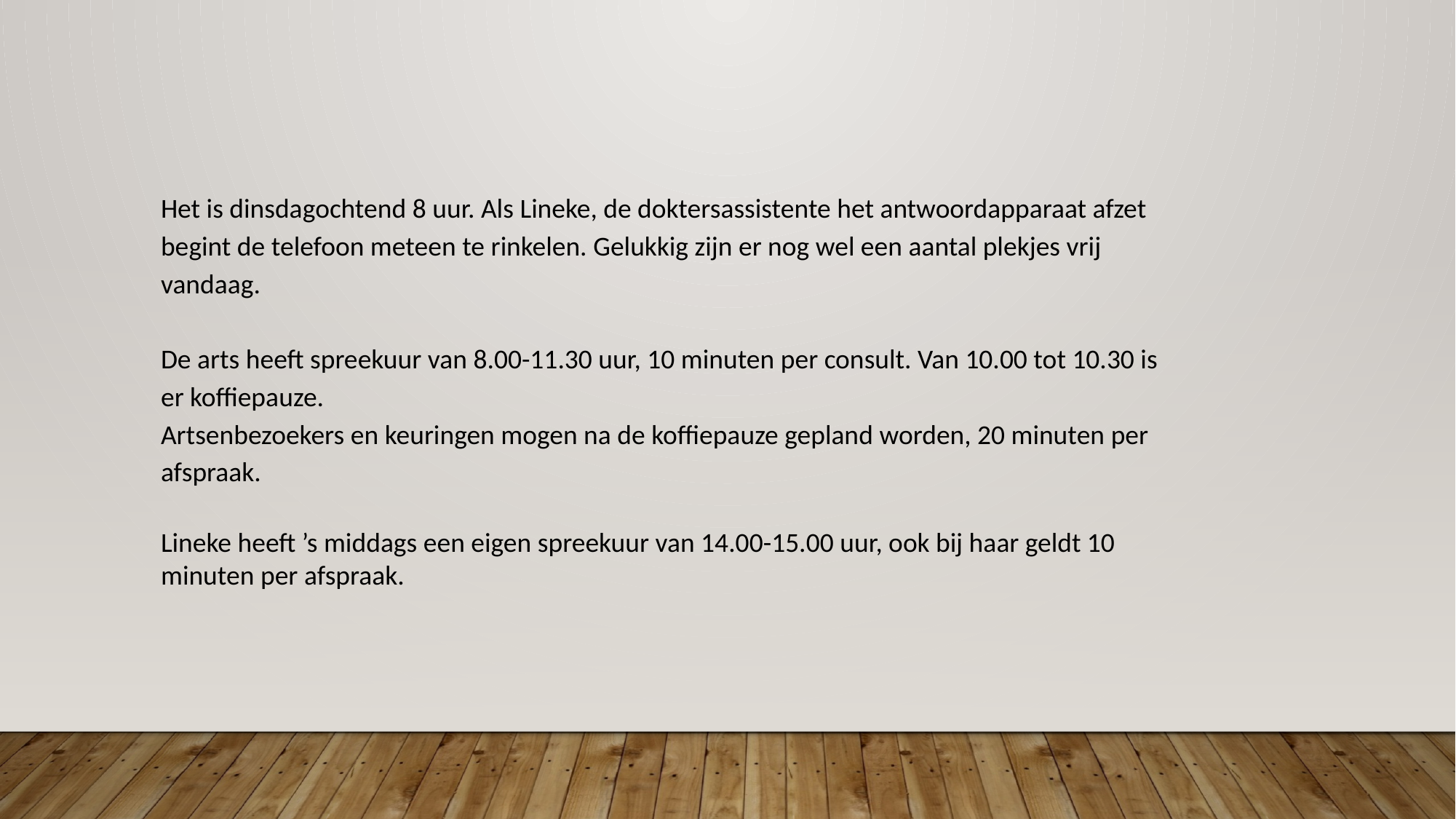

Het is dinsdagochtend 8 uur. Als Lineke, de doktersassistente het antwoordapparaat afzet begint de telefoon meteen te rinkelen. Gelukkig zijn er nog wel een aantal plekjes vrij vandaag.

De arts heeft spreekuur van 8.00-11.30 uur, 10 minuten per consult. Van 10.00 tot 10.30 is er koffiepauze.
Artsenbezoekers en keuringen mogen na de koffiepauze gepland worden, 20 minuten per afspraak.

Lineke heeft ’s middags een eigen spreekuur van 14.00-15.00 uur, ook bij haar geldt 10 minuten per afspraak.